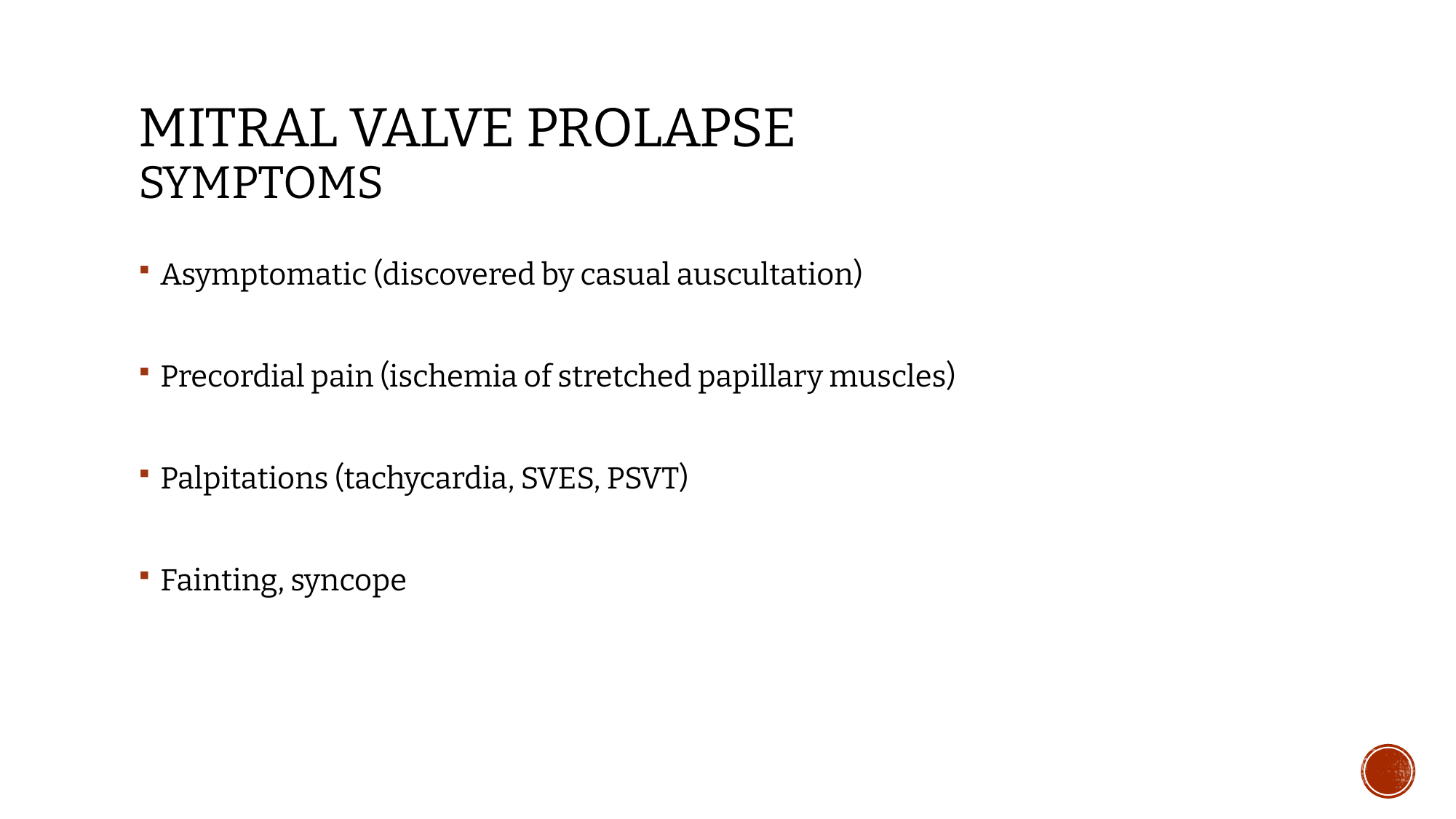

# MITRAL VALVE PROLAPSe symptoms
Asymptomatic (discovered by casual auscultation)

Precordial pain (ischemia of stretched papillary muscles)

Palpitations (tachycardia, SVES, PSVT)

Fainting, syncope